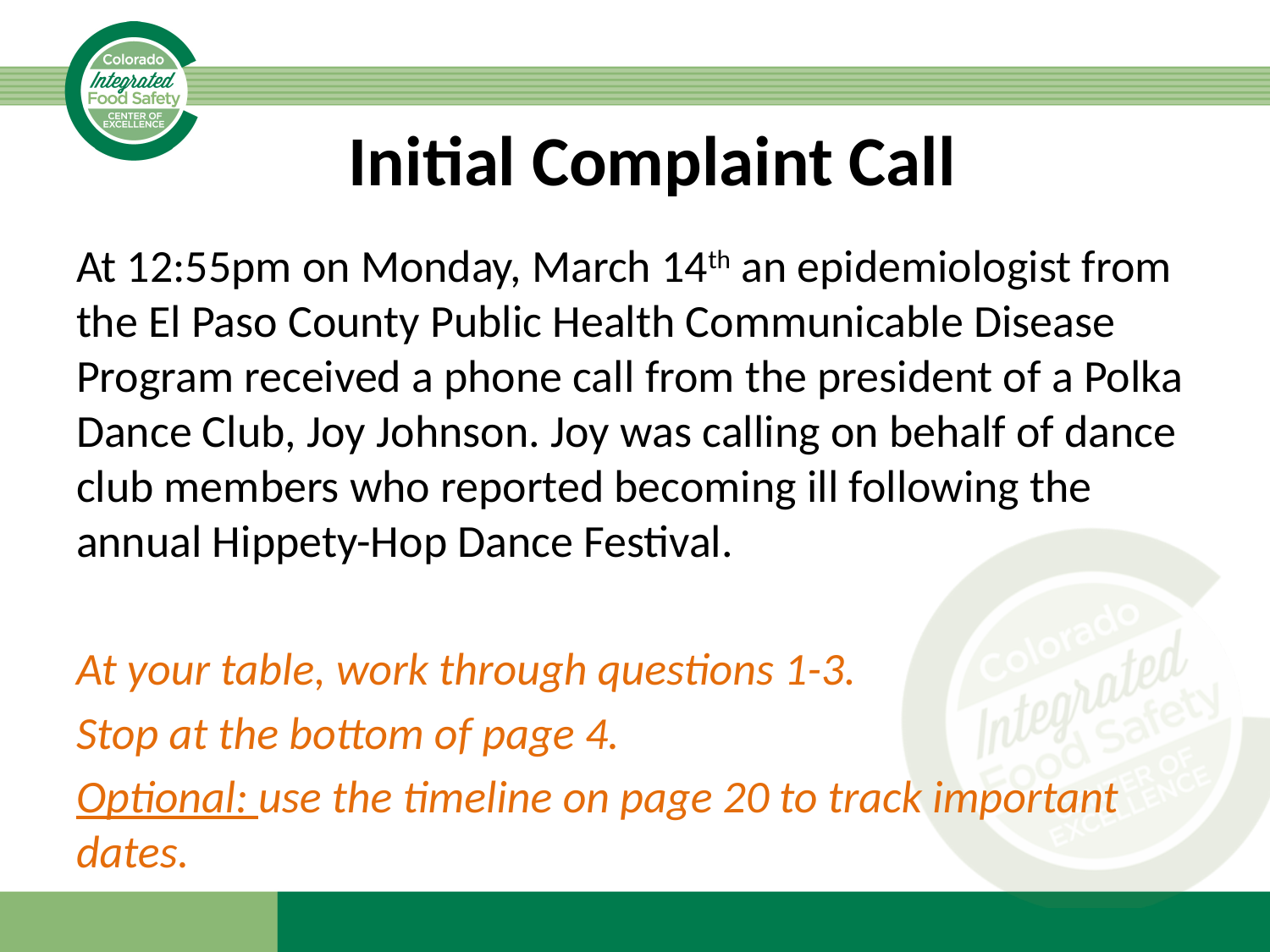

# Initial Complaint Call
At 12:55pm on Monday, March 14th an epidemiologist from the El Paso County Public Health Communicable Disease Program received a phone call from the president of a Polka Dance Club, Joy Johnson. Joy was calling on behalf of dance club members who reported becoming ill following the annual Hippety-Hop Dance Festival.

At your table, work through questions 1-3.
Stop at the bottom of page 4.
Optional: use the timeline on page 20 to track important dates.